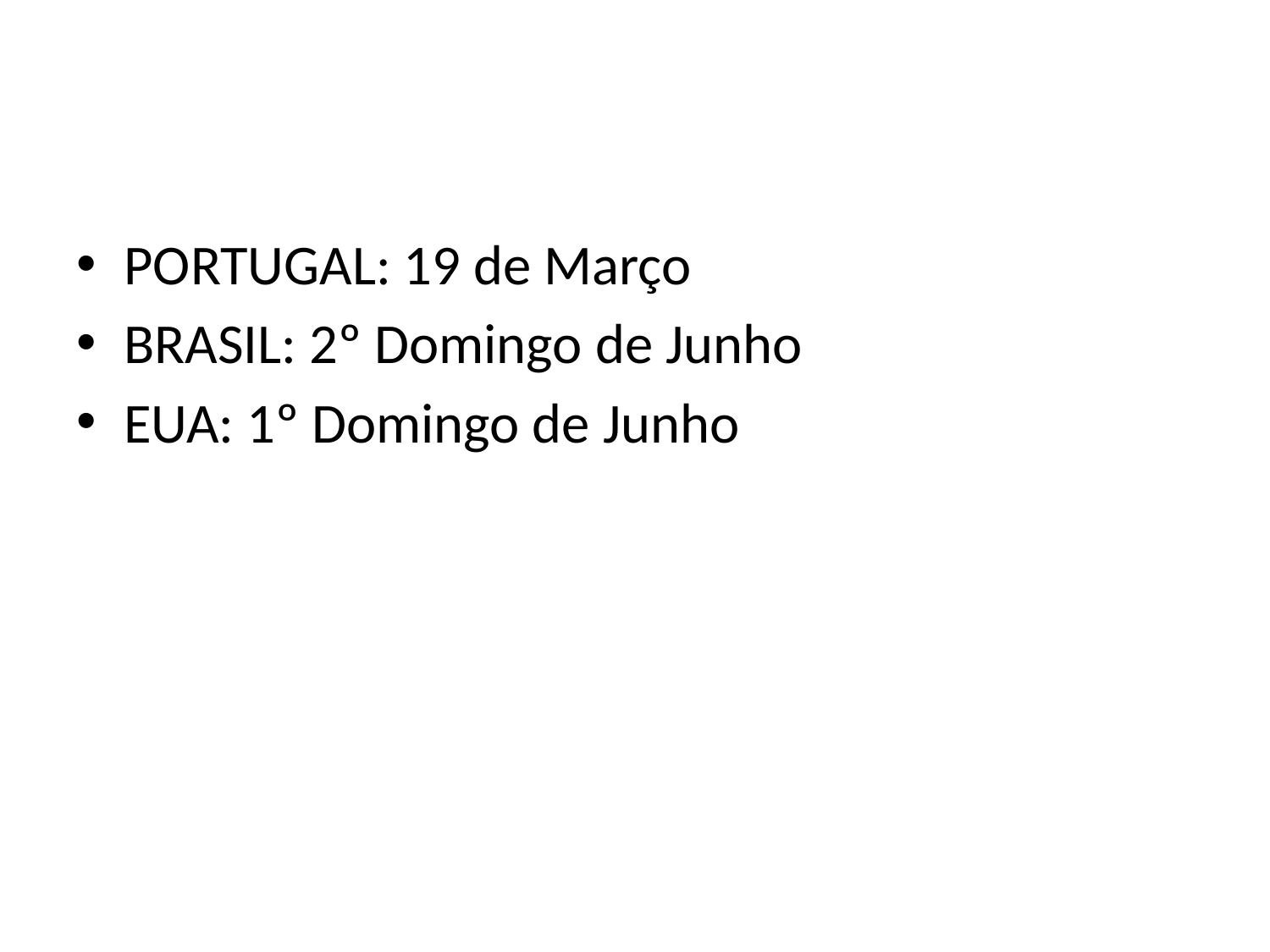

#
PORTUGAL: 19 de Março
BRASIL: 2º Domingo de Junho
EUA: 1º Domingo de Junho